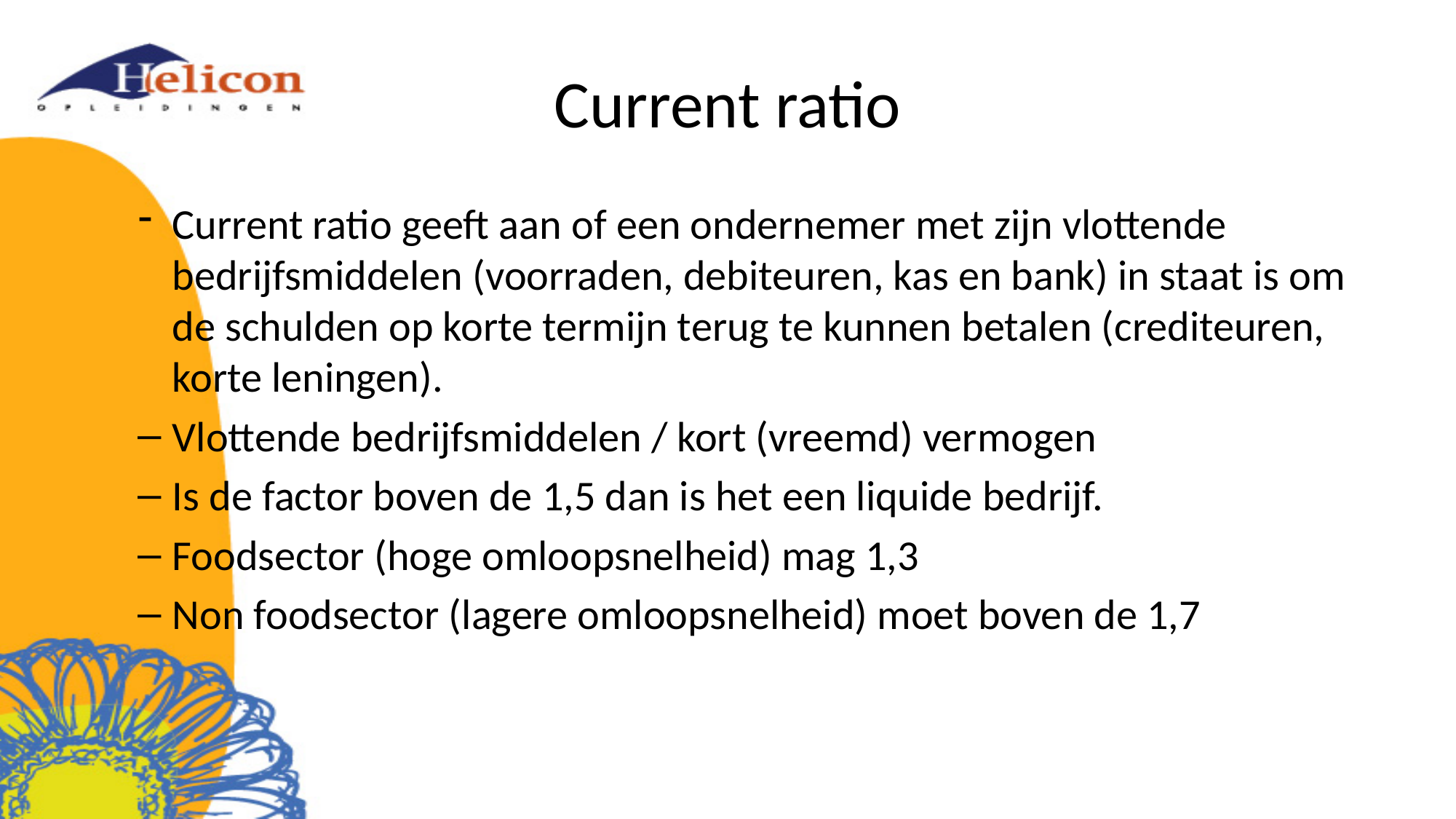

# Current ratio
Current ratio geeft aan of een ondernemer met zijn vlottende  bedrijfsmiddelen (voorraden, debiteuren, kas en bank) in staat is om de schulden op korte termijn terug te kunnen betalen (crediteuren, korte leningen).
Vlottende bedrijfsmiddelen / kort (vreemd) vermogen
Is de factor boven de 1,5 dan is het een liquide bedrijf.
Foodsector (hoge omloopsnelheid) mag 1,3
Non foodsector (lagere omloopsnelheid) moet boven de 1,7